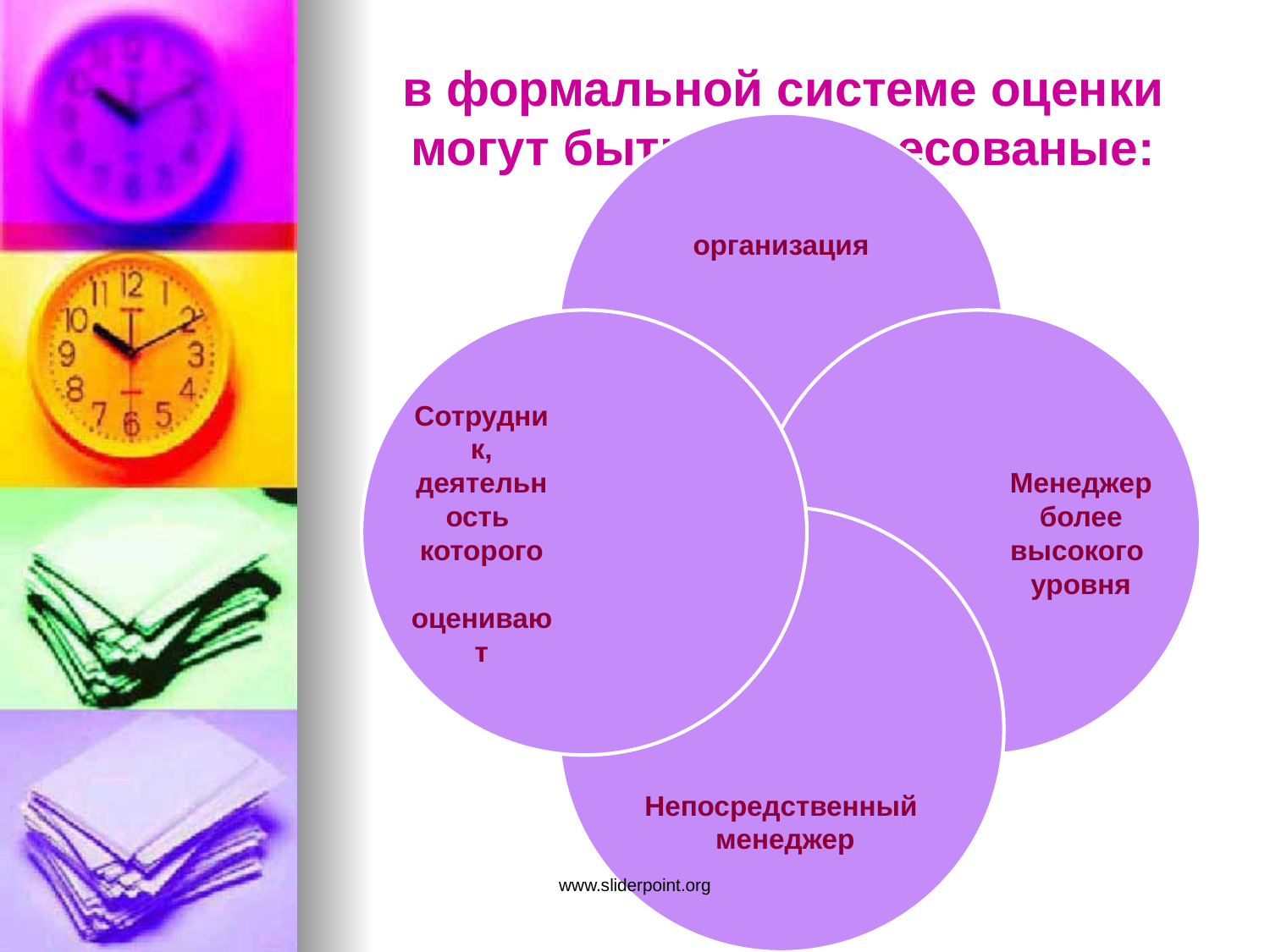

# в формальной системе оценки могут быть заинтересованые:
организация
Менеджер
 более
высокого
уровня
Непосредственный
 менеджер
Сотрудник,
деятельность
которого
 оценивают
www.sliderpoint.org